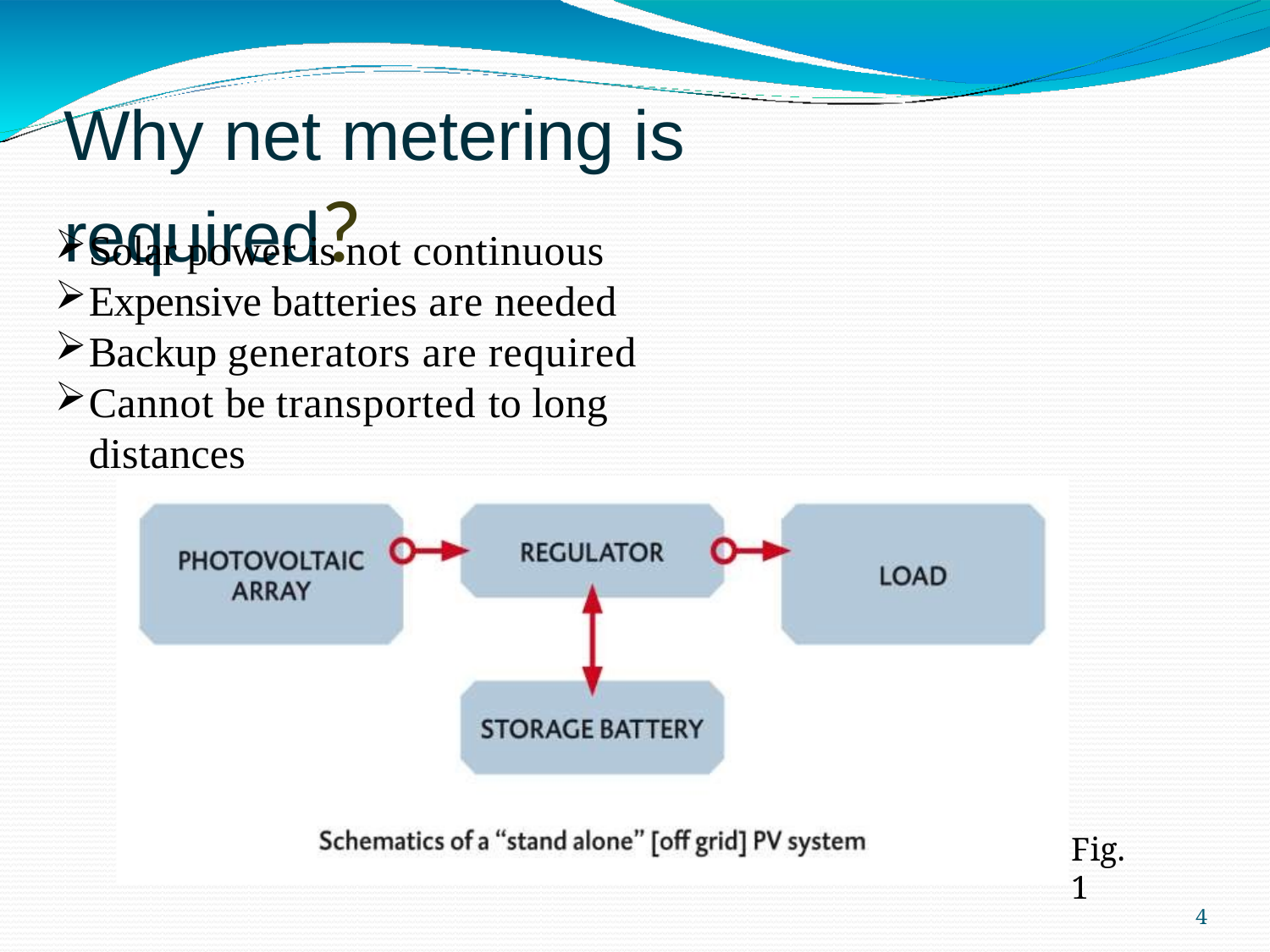

# Why net metering is required?
Solar power is not continuous
Expensive batteries are needed
Backup generators are required
Cannot be transported to long distances

Fig.1
4